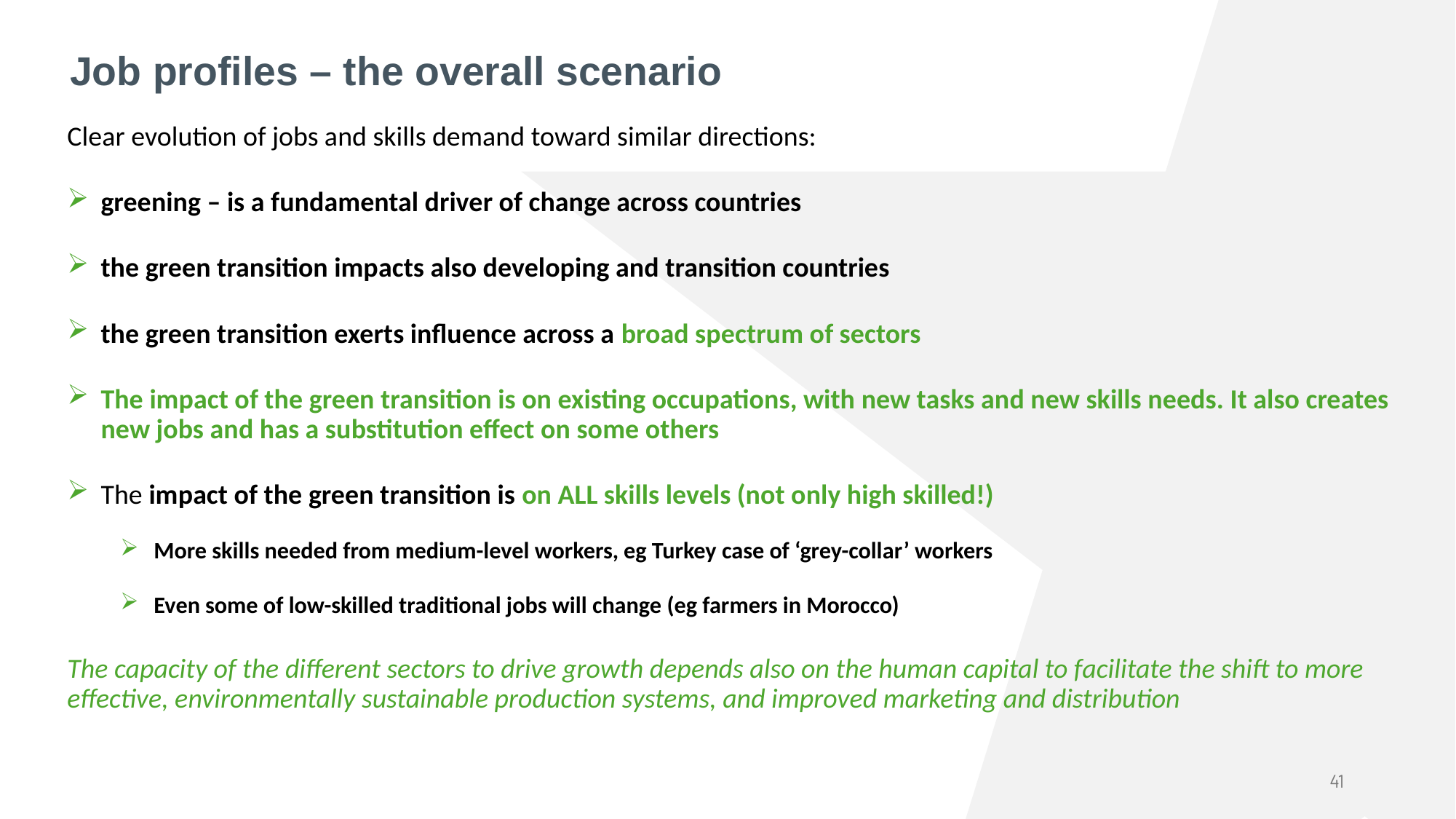

# Job profiles – the overall scenario
Clear evolution of jobs and skills demand toward similar directions:
greening – is a fundamental driver of change across countries
the green transition impacts also developing and transition countries
the green transition exerts influence across a broad spectrum of sectors
The impact of the green transition is on existing occupations, with new tasks and new skills needs. It also creates new jobs and has a substitution effect on some others
The impact of the green transition is on ALL skills levels (not only high skilled!)
More skills needed from medium-level workers, eg Turkey case of ‘grey-collar’ workers
Even some of low-skilled traditional jobs will change (eg farmers in Morocco)
The capacity of the different sectors to drive growth depends also on the human capital to facilitate the shift to more effective, environmentally sustainable production systems, and improved marketing and distribution
41